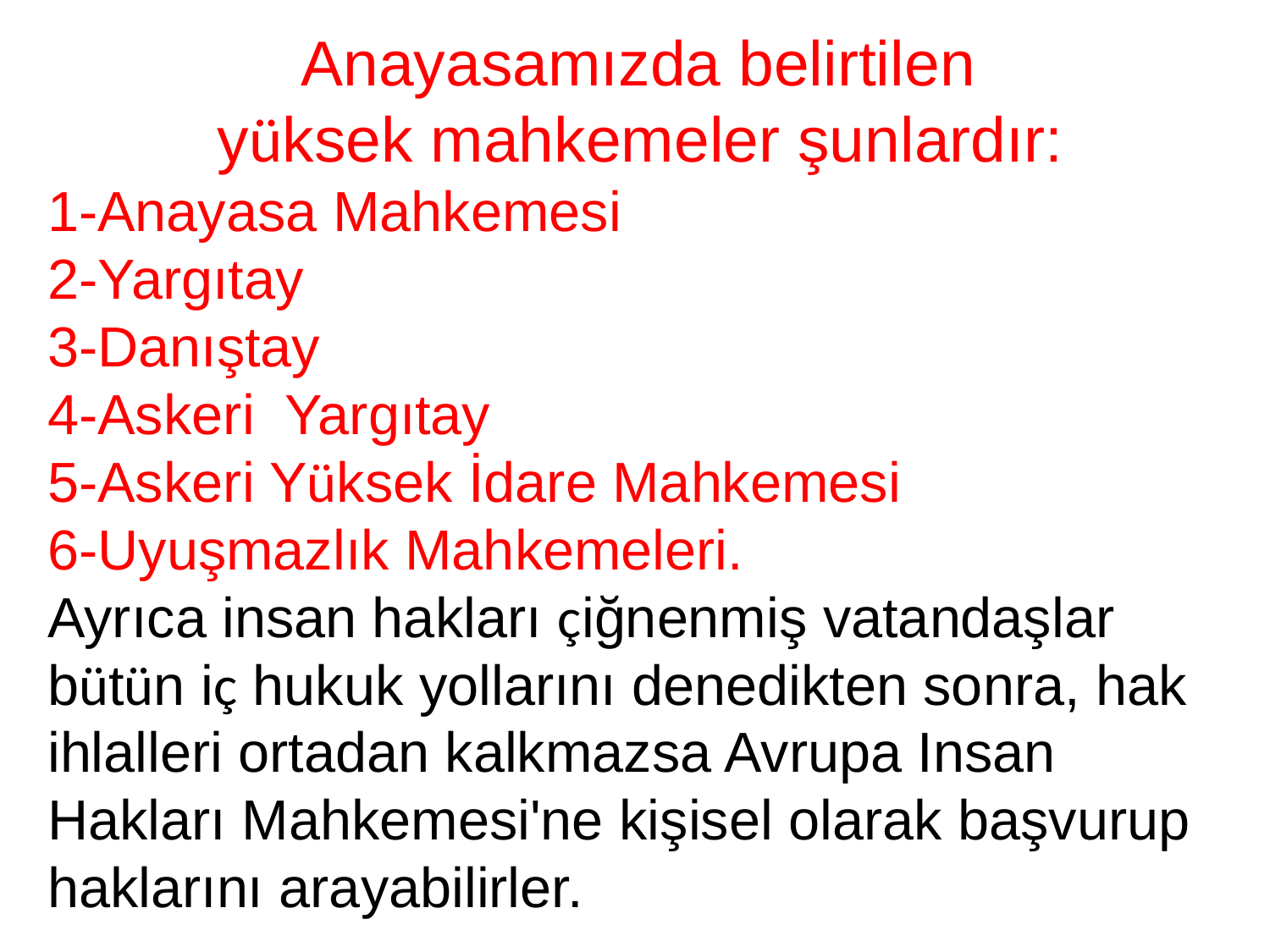

Anayasamızda belirtilen
yüksek mahkemeler şunlardır:
1-Anayasa Mahkemesi
2-Yargıtay
3-Danıştay
4-Askeri  Yargıtay
5-Askeri Yüksek İdare Mahkemesi
6-Uyuşmazlık Mahkemeleri.
Ayrıca insan hakları çiğnenmiş vatandaşlar bütün iç hukuk yollarını denedikten sonra, hak ihlalleri ortadan kalkmazsa Avrupa Insan Hakları Mahkemesi'ne kişisel olarak başvurup haklarını arayabilirler.